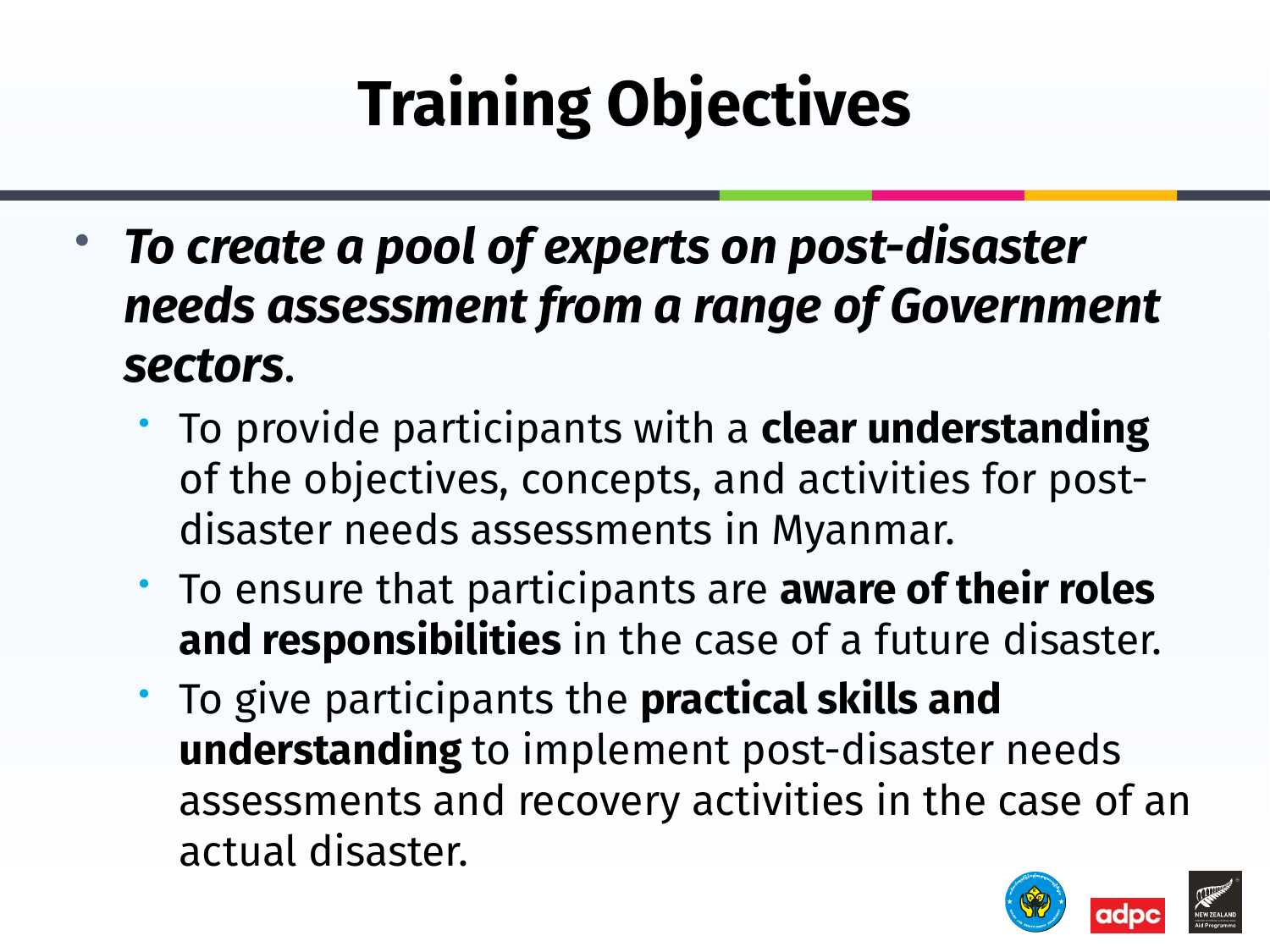

# Training Objectives
To create a pool of experts on post-disaster needs assessment from a range of Government sectors.
To provide participants with a clear understanding of the objectives, concepts, and activities for post-disaster needs assessments in Myanmar.
To ensure that participants are aware of their roles and responsibilities in the case of a future disaster.
To give participants the practical skills and understanding to implement post-disaster needs assessments and recovery activities in the case of an actual disaster.